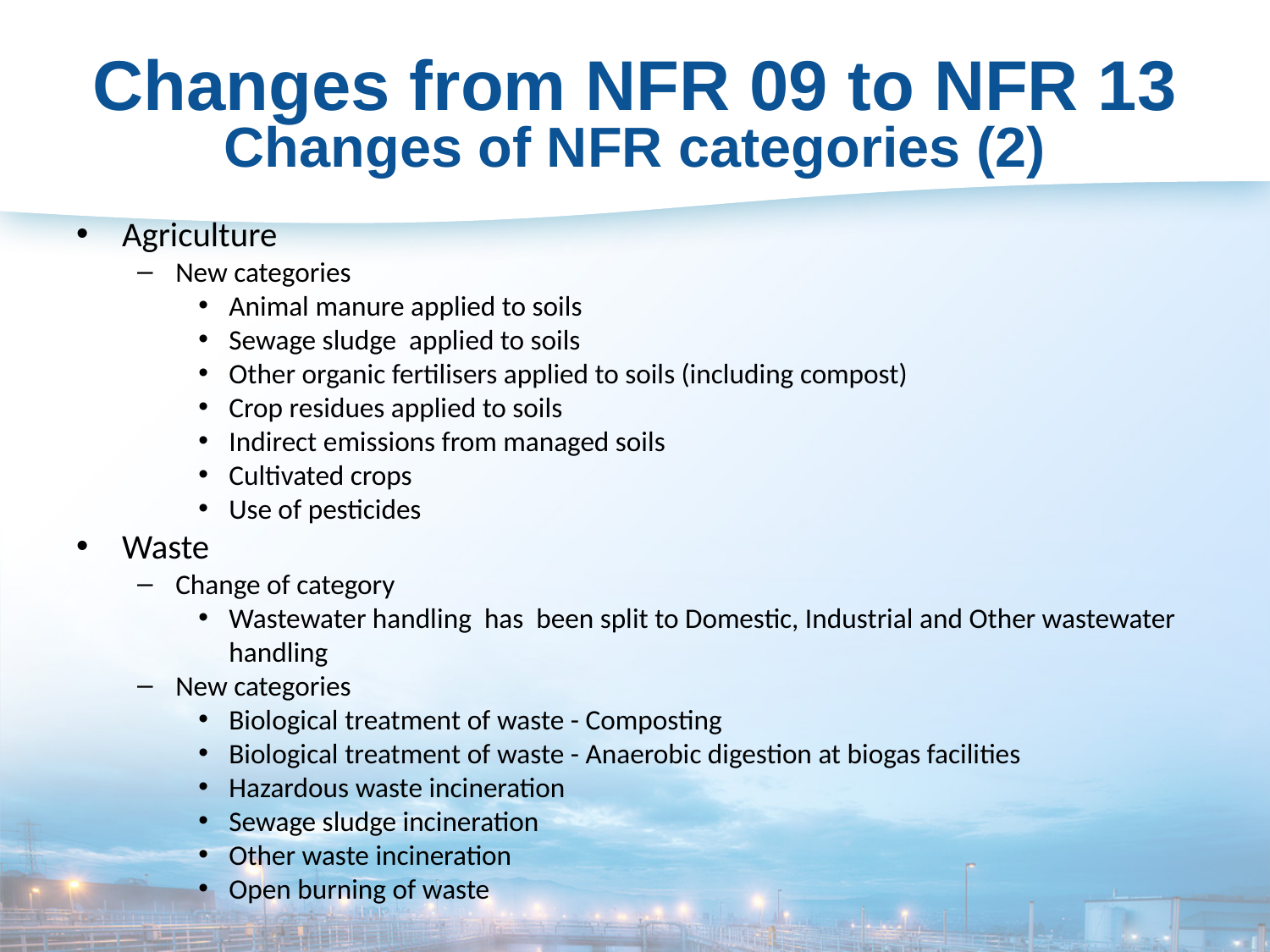

# Changes from NFR 09 to NFR 13 Changes of NFR categories (2)
Agriculture
New categories
Animal manure applied to soils
Sewage sludge  applied to soils
Other organic fertilisers applied to soils (including compost)
Crop residues applied to soils
Indirect emissions from managed soils
Cultivated crops
Use of pesticides
Waste
Change of category
Wastewater handling  has  been split to Domestic, Industrial and Other wastewater handling
New categories
Biological treatment of waste - Composting
Biological treatment of waste - Anaerobic digestion at biogas facilities
Hazardous waste incineration
Sewage sludge incineration
Other waste incineration
Open burning of waste